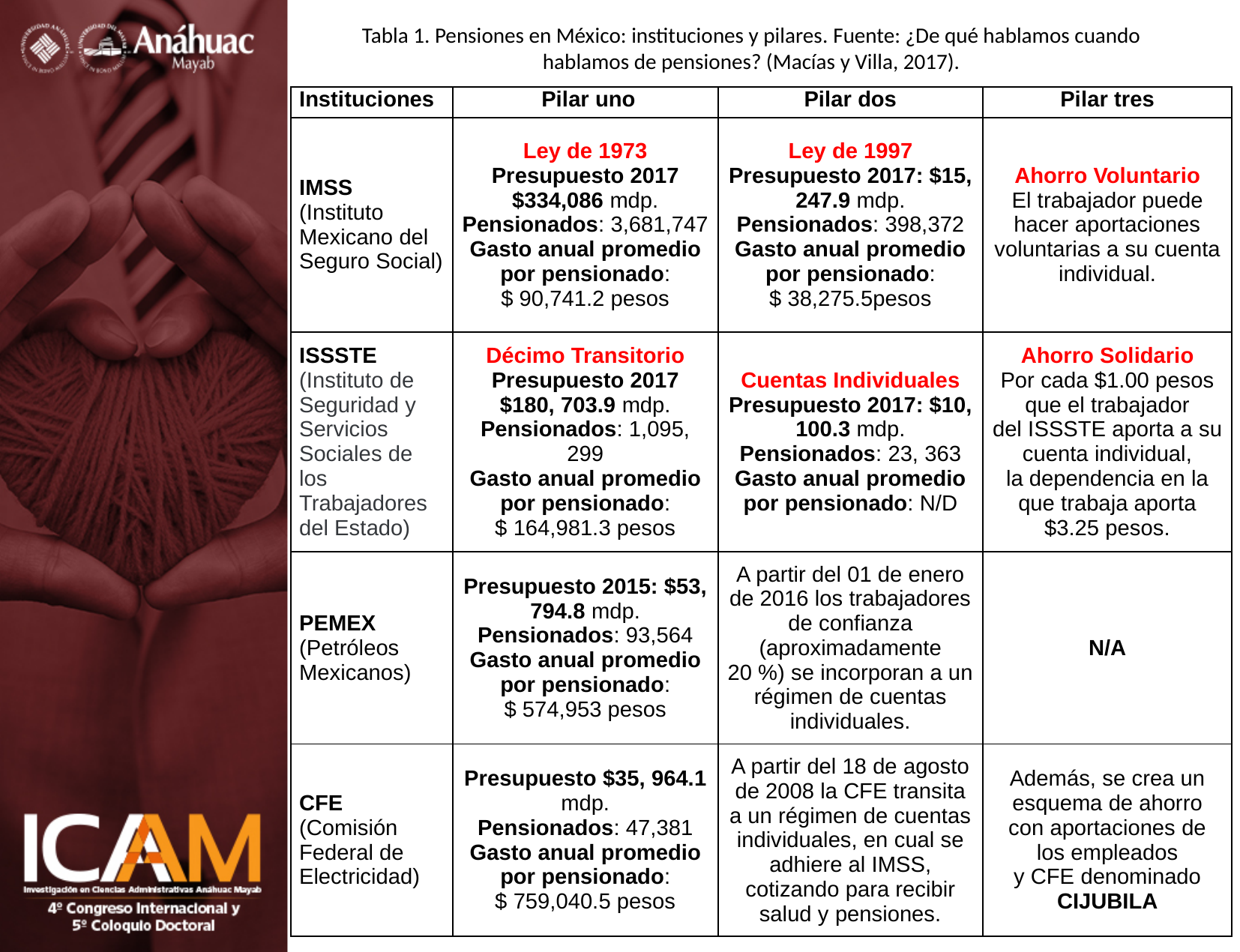

Tabla 1. Pensiones en México: instituciones y pilares. Fuente: ¿De qué hablamos cuando hablamos de pensiones? (Macías y Villa, 2017).
| Instituciones | Pilar uno | Pilar dos | Pilar tres |
| --- | --- | --- | --- |
| IMSS (Instituto Mexicano del Seguro Social) | Ley de 1973 Presupuesto 2017 $334,086 mdp. Pensionados: 3,681,747 Gasto anual promedio por pensionado: $ 90,741.2 pesos | Ley de 1997 Presupuesto 2017: $15, 247.9 mdp. Pensionados: 398,372 Gasto anual promedio por pensionado: $ 38,275.5pesos | Ahorro Voluntario El trabajador puede hacer aportaciones voluntarias a su cuenta individual. |
| ISSSTE (Instituto de Seguridad y Servicios Sociales de los Trabajadores del Estado) | Décimo Transitorio Presupuesto 2017 $180, 703.9 mdp. Pensionados: 1,095, 299 Gasto anual promedio por pensionado: $ 164,981.3 pesos | Cuentas Individuales Presupuesto 2017: $10, 100.3 mdp. Pensionados: 23, 363 Gasto anual promedio por pensionado: N/D | Ahorro Solidario Por cada $1.00 pesos que el trabajador del ISSSTE aporta a su cuenta individual, la dependencia en la que trabaja aporta $3.25 pesos. |
| PEMEX (Petróleos Mexicanos) | Presupuesto 2015: $53, 794.8 mdp. Pensionados: 93,564 Gasto anual promedio por pensionado: $ 574,953 pesos | A partir del 01 de enero de 2016 los trabajadores de confianza (aproximadamente 20 %) se incorporan a un régimen de cuentas individuales. | N/A |
| CFE (Comisión Federal de Electricidad) | Presupuesto $35, 964.1 mdp. Pensionados: 47,381 Gasto anual promedio por pensionado: $ 759,040.5 pesos | A partir del 18 de agosto de 2008 la CFE transita a un régimen de cuentas individuales, en cual se adhiere al IMSS, cotizando para recibir salud y pensiones. | Además, se crea un esquema de ahorro con aportaciones de los empleados y CFE denominado CIJUBILA |